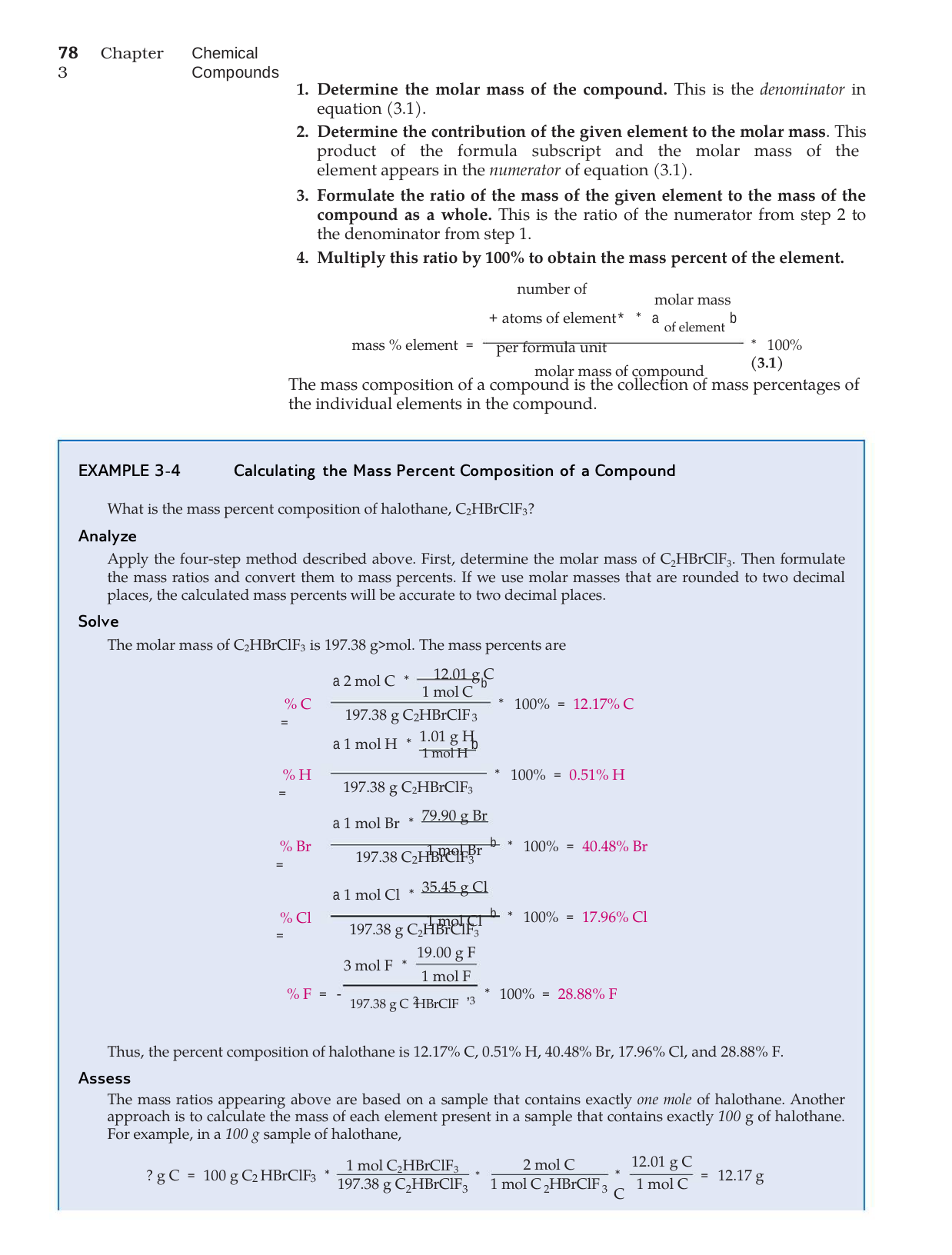

78	Chapter 3
Chemical Compounds
Determine the molar mass of the compound. This is the denominator in equation (3.1).
Determine the contribution of the given element to the molar mass. This product  of  the  formula  subscript  and  the  molar  mass  of  the  element appears in the numerator of equation (3.1).
Formulate the ratio of the mass of the given element to the mass of the compound as a whole. This is the ratio of the numerator from step 2 to the denominator from step 1.
Multiply this ratio by 100% to obtain the mass percent of the element.
number of
molar mass
+ atoms of element*  *  a of element b
per formula unit
molar mass of compound
*  100%	(3.1)
mass % element  =
The mass composition of a compound is the collection of mass percentages of the individual elements in the compound.

EXAMPLE 3-4	Calculating the Mass Percent Composition of a Compound
What is the mass percent composition of halothane, C2HBrClF3 ?
Analyze
Apply the four-step method described above. First, determine the molar mass of C2HBrClF3. Then formulate the mass ratios and convert them to mass percents. If we use molar masses that are rounded to two decimal places, the calculated mass percents will be accurate to two decimal places.
Solve
The molar mass of C2HBrClF3           is 197.38 g>mol. The mass percents are
12.01 g C
a 2 mol C  *
1 mol C  b
*  100%  =  12.17% C
 % C  =
197.38 g C HBrClF
2	3
1.01 g H
a 1 mol H  *  1 mol H b
*  100%  =  0.51% H
 % H  =
197.38 g C2HBrClF3
79.90 g Br 1 mol Br  b
a 1 mol Br  *
*  100%  =  40.48% Br
 % Br  =
197.38 C HBrClF
2
3
35.45 g Cl 1 mol Cl  b
a 1 mol Cl  *
*  100%  =  17.96% Cl
 % Cl  =
197.38 g C2HBrClF3
19.00 g F
3 mol F  *
1 mol F
 % F  =  - 197.38 g C HBrClF  ,  *  100%  =  28.88% F
2
3
Thus, the percent composition of halothane is 12.17% C, 0.51% H, 40.48% Br, 17.96% Cl, and 28.88% F.
Assess
The mass ratios appearing above are based on a sample that contains exactly one mole of halothane. Another approach is to calculate the mass of each element present in a sample that contains exactly 100 g of halothane. For example, in a 100 g sample of halothane,
12.01 g C
1 mol C2HBrClF3
2 mol C
*	=  12.17 g C
? g C  =  100 g C  HBrClF   *
197.38 g C HBrClF   *  1 mol C  HBrClF	1 mol C
2	3
2
3
2	3